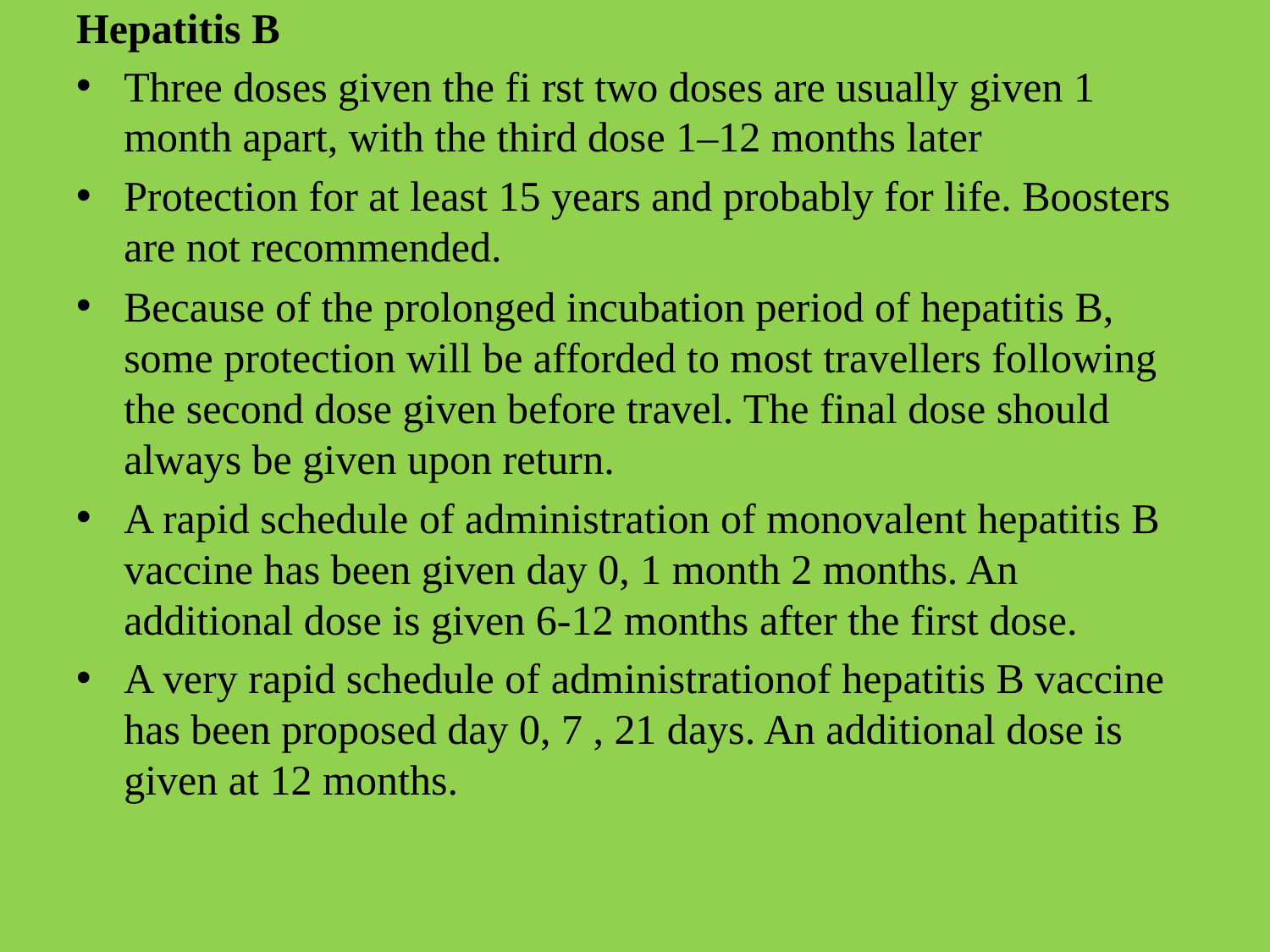

# Hepatitis B
Three doses given the fi rst two doses are usually given 1 month apart, with the third dose 1–12 months later
Protection for at least 15 years and probably for life. Boosters are not recommended.
Because of the prolonged incubation period of hepatitis B, some protection will be afforded to most travellers following the second dose given before travel. The final dose should always be given upon return.
A rapid schedule of administration of monovalent hepatitis B vaccine has been given day 0, 1 month 2 months. An additional dose is given 6-12 months after the first dose.
A very rapid schedule of administrationof hepatitis B vaccine has been proposed day 0, 7 , 21 days. An additional dose is given at 12 months.